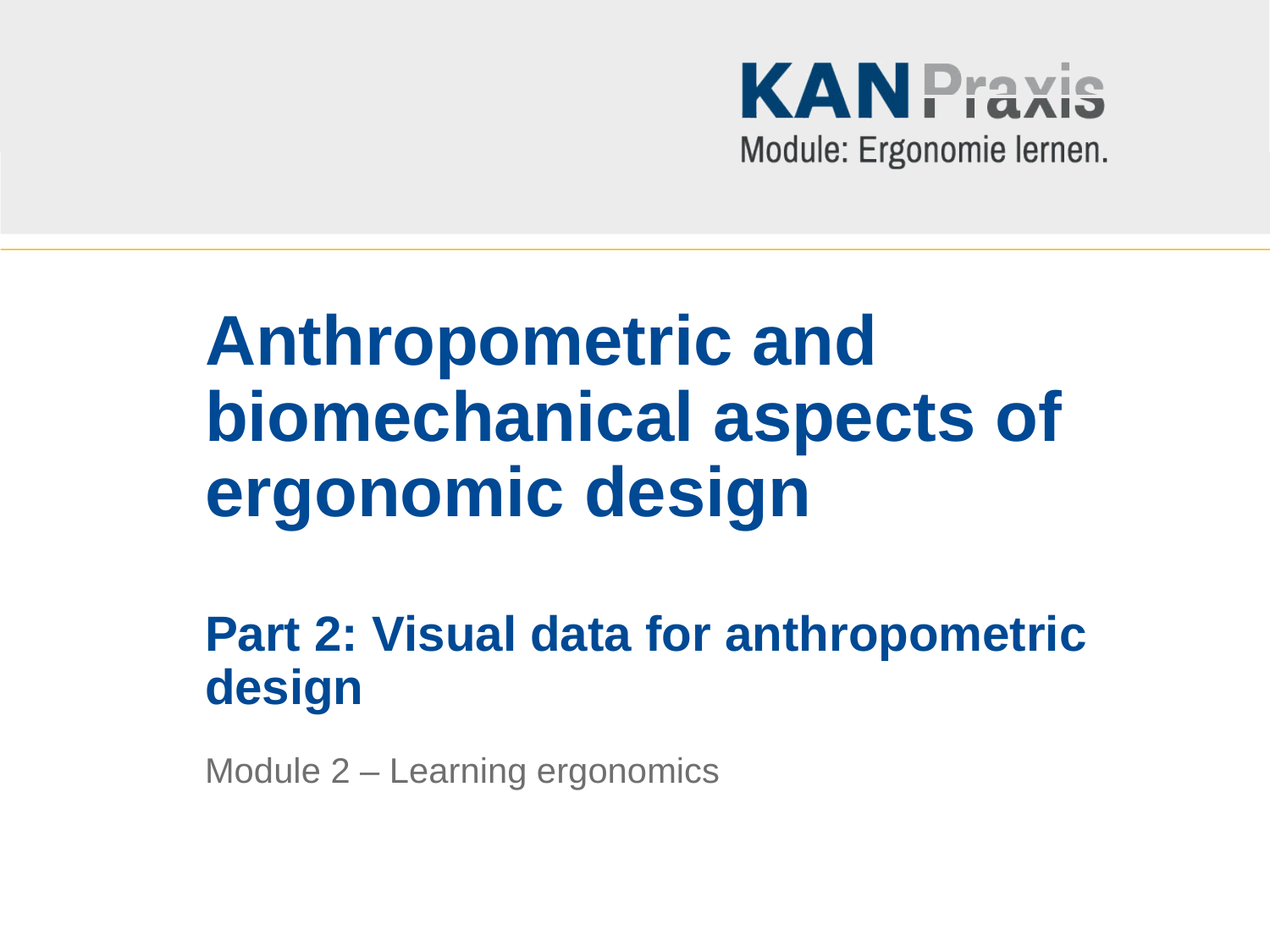

# Anthropometric and biomechanical aspects of ergonomic design Part 2: Visual data for anthropometric design
Module 2 – Learning ergonomics